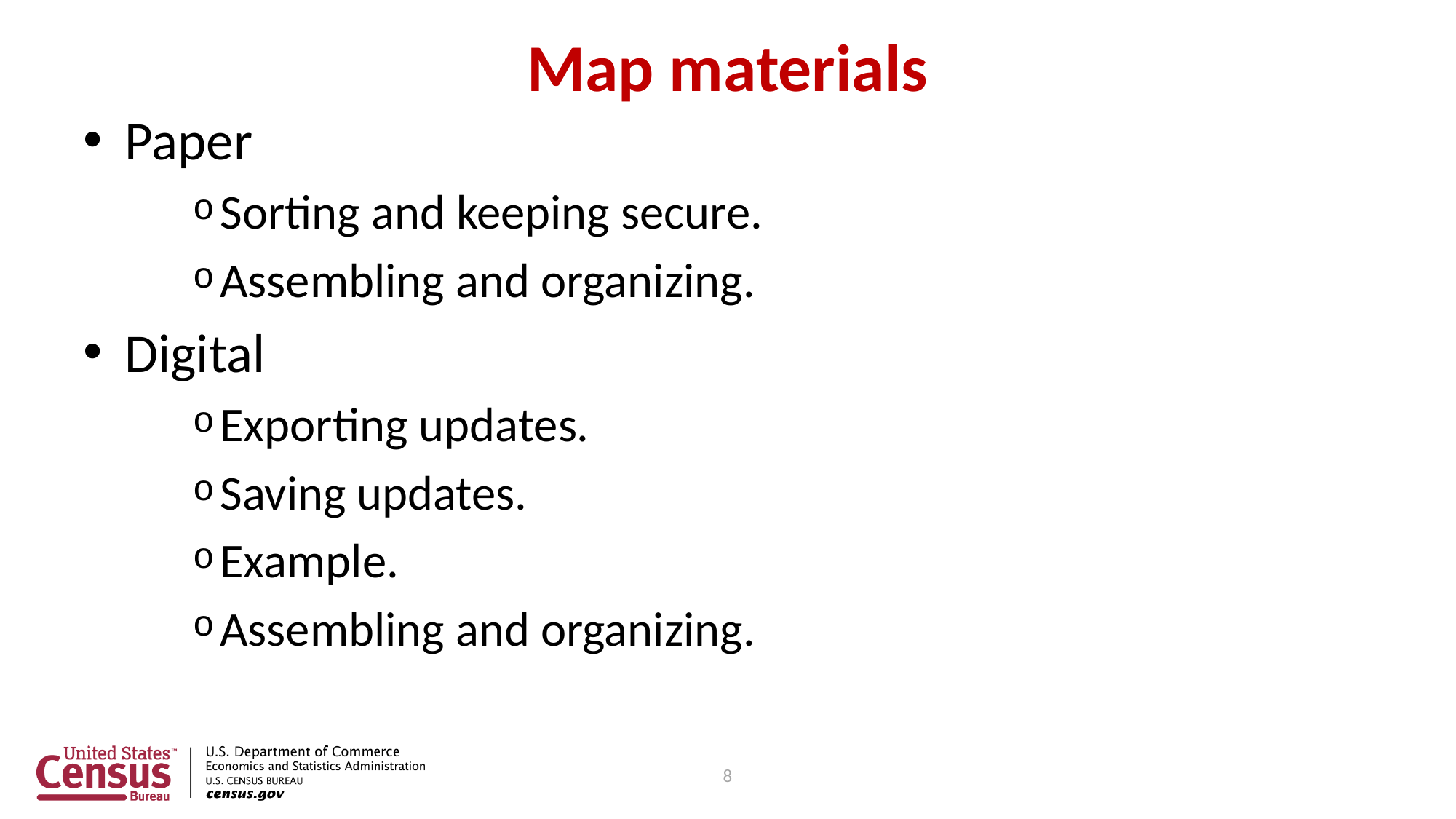

# Map materials
Paper
Sorting and keeping secure.
Assembling and organizing.
Digital
Exporting updates.
Saving updates.
Example.
Assembling and organizing.
8